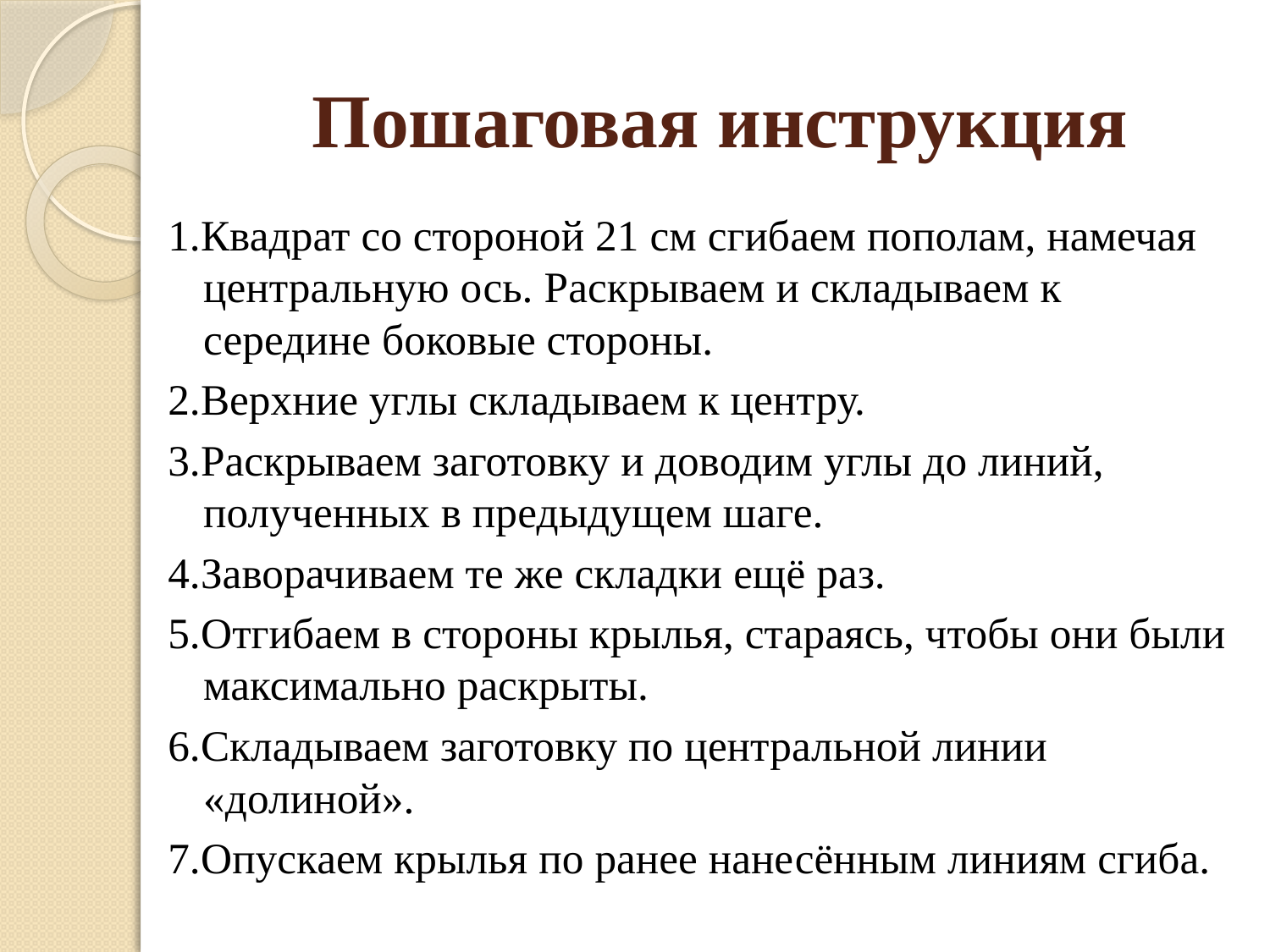

# Пошаговая инструкция
1.Квадрат со стороной 21 см сгибаем пополам, намечая центральную ось. Раскрываем и складываем к середине боковые стороны.
2.Верхние углы складываем к центру.
3.Раскрываем заготовку и доводим углы до линий, полученных в предыдущем шаге.
4.Заворачиваем те же складки ещё раз.
5.Отгибаем в стороны крылья, стараясь, чтобы они были максимально раскрыты.
6.Складываем заготовку по центральной линии «долиной».
7.Опускаем крылья по ранее нанесённым линиям сгиба.